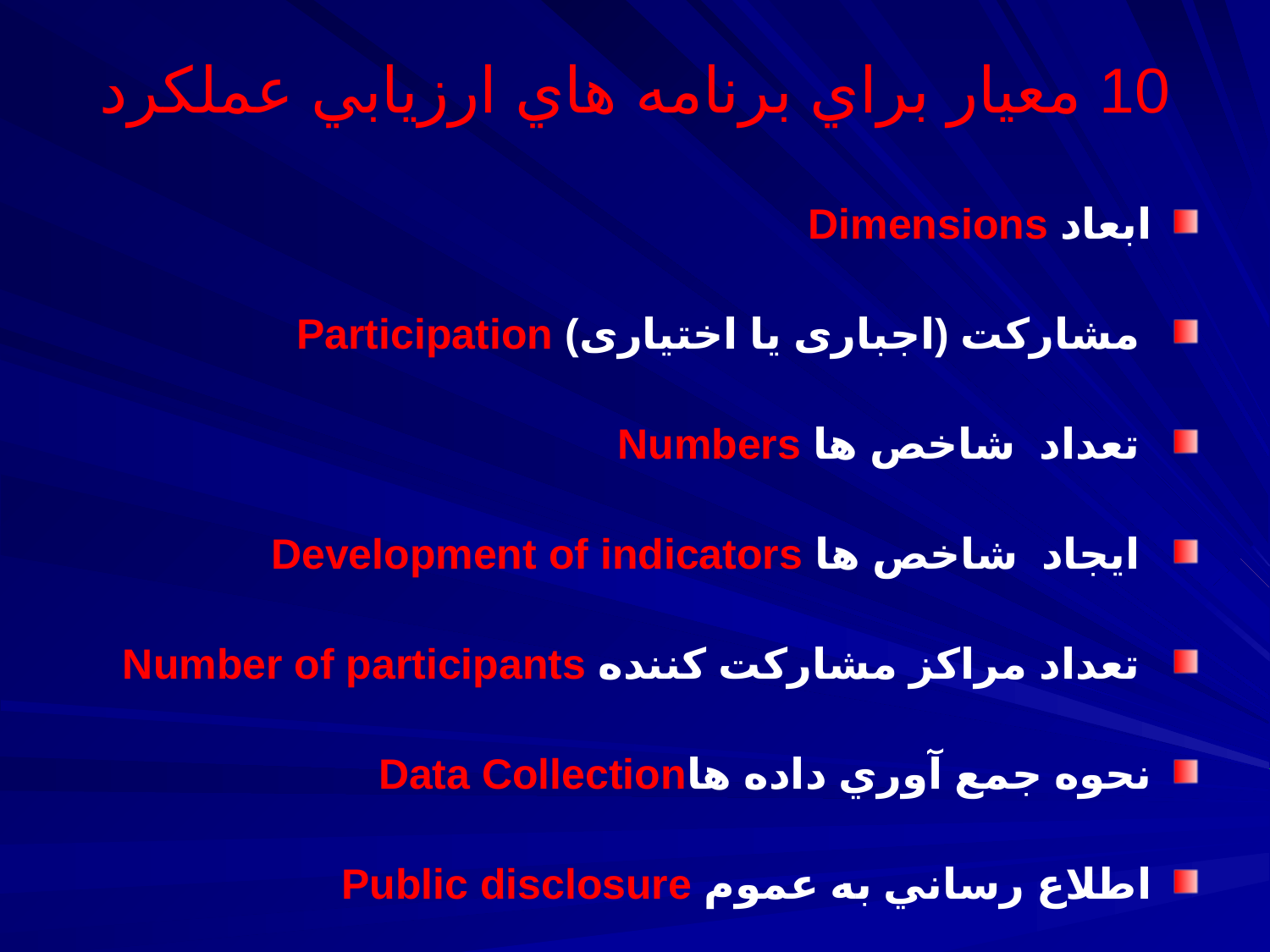

# 10 معيار براي برنامه هاي ارزيابي عملكرد
ابعاد Dimensions
 مشاركت (اجباری یا اختیاری) Participation
 تعداد  شاخص ها Numbers
 ايجاد  شاخص ها Development of indicators
 تعداد مراکز مشاركت كننده Number of participants
نحوه جمع آوري داده هاData Collection
اطلاع رساني به عموم Public disclosure
مكانيسم بازخورد Feedback Mechanism
زمان بازخورد Feedback Time
 بودجه Budget